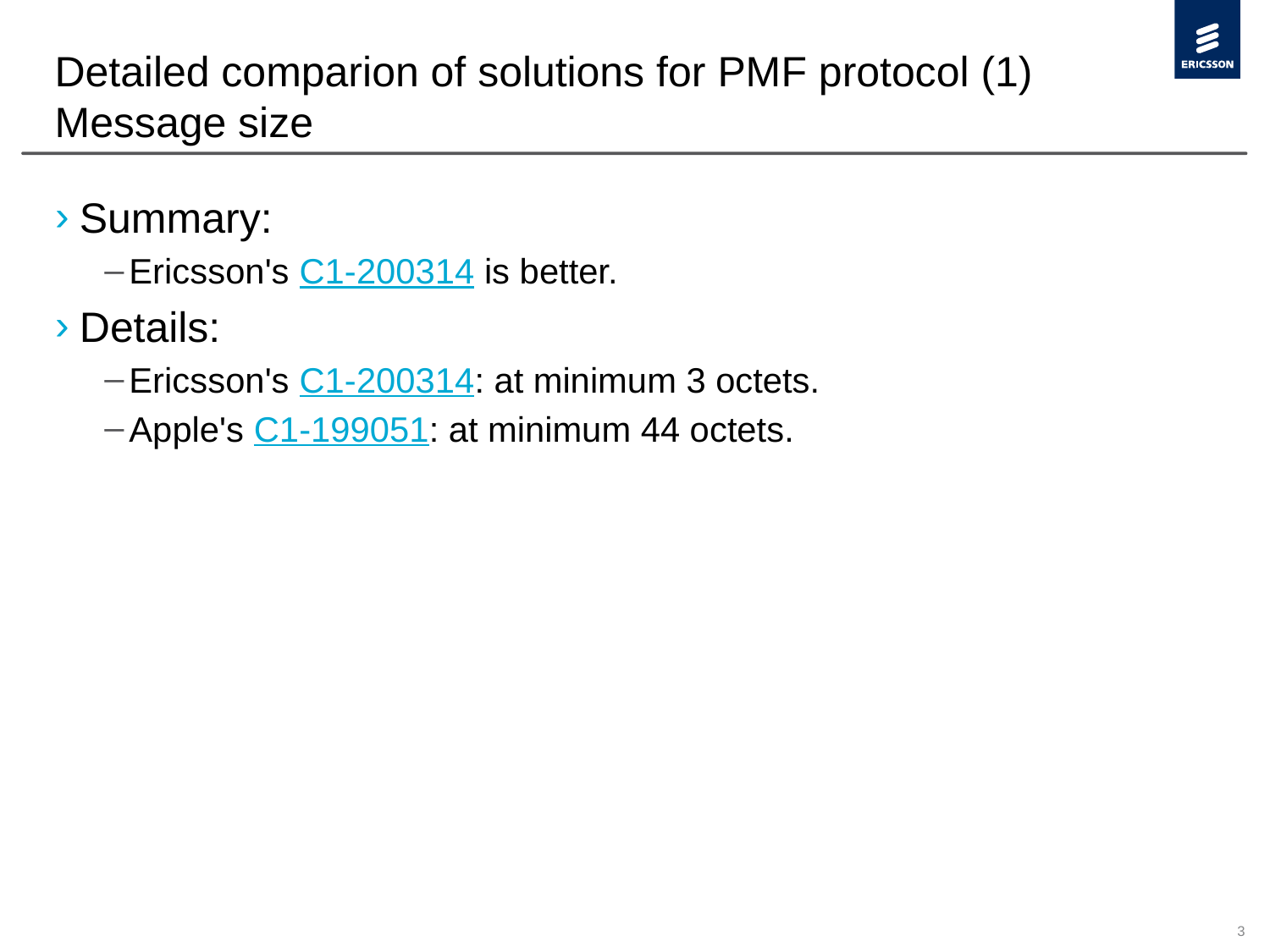

# Detailed comparion of solutions for PMF protocol (1) Message size
Summary:
Ericsson's C1-200314 is better.
Details:
Ericsson's C1-200314: at minimum 3 octets.
Apple's C1-199051: at minimum 44 octets.